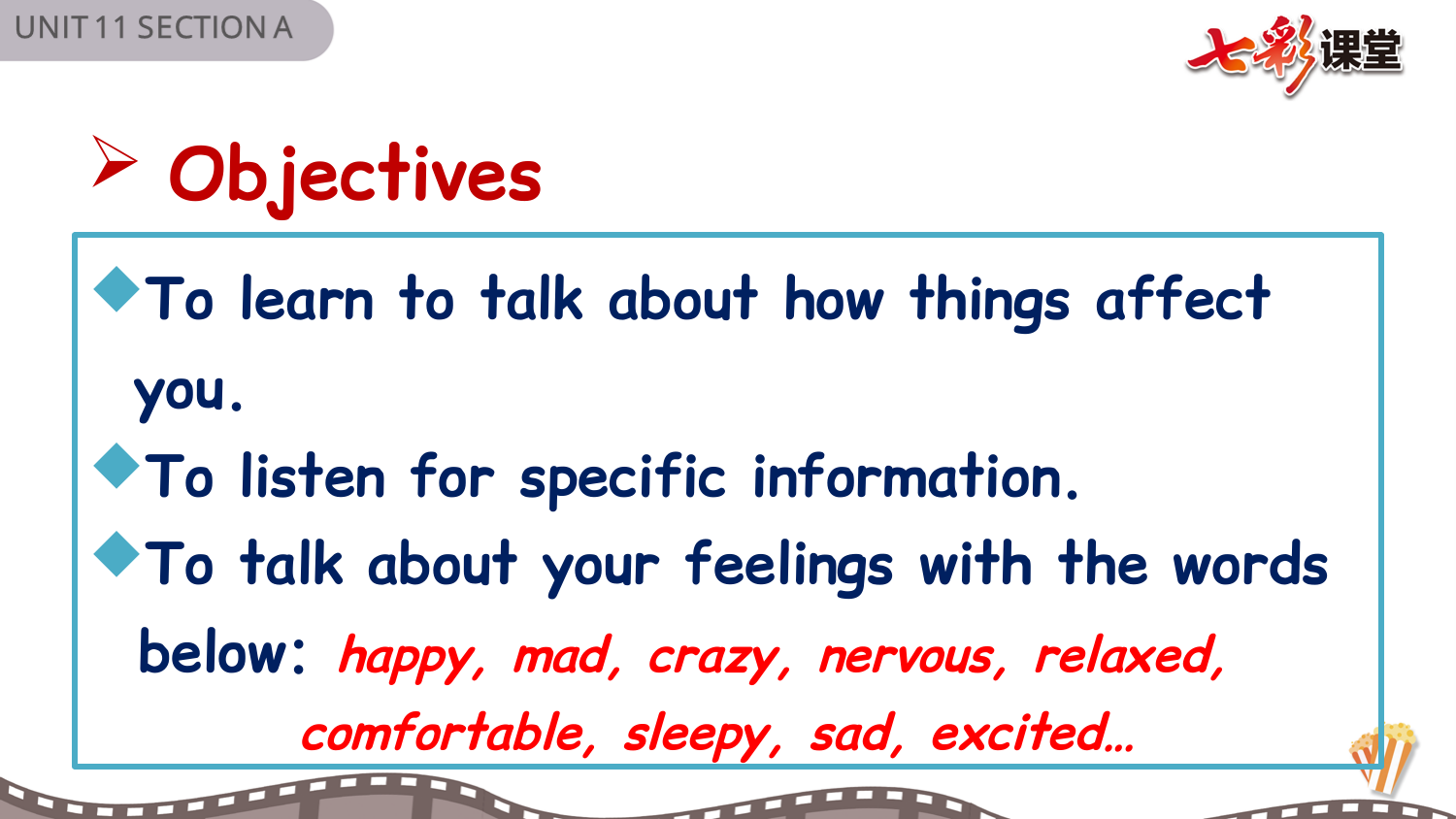

Objectives
To learn to talk about how things affect you.
To listen for specific information.
To talk about your feelings with the words
  below: happy, mad, crazy, nervous, relaxed,
          comfortable, sleepy, sad, excited…